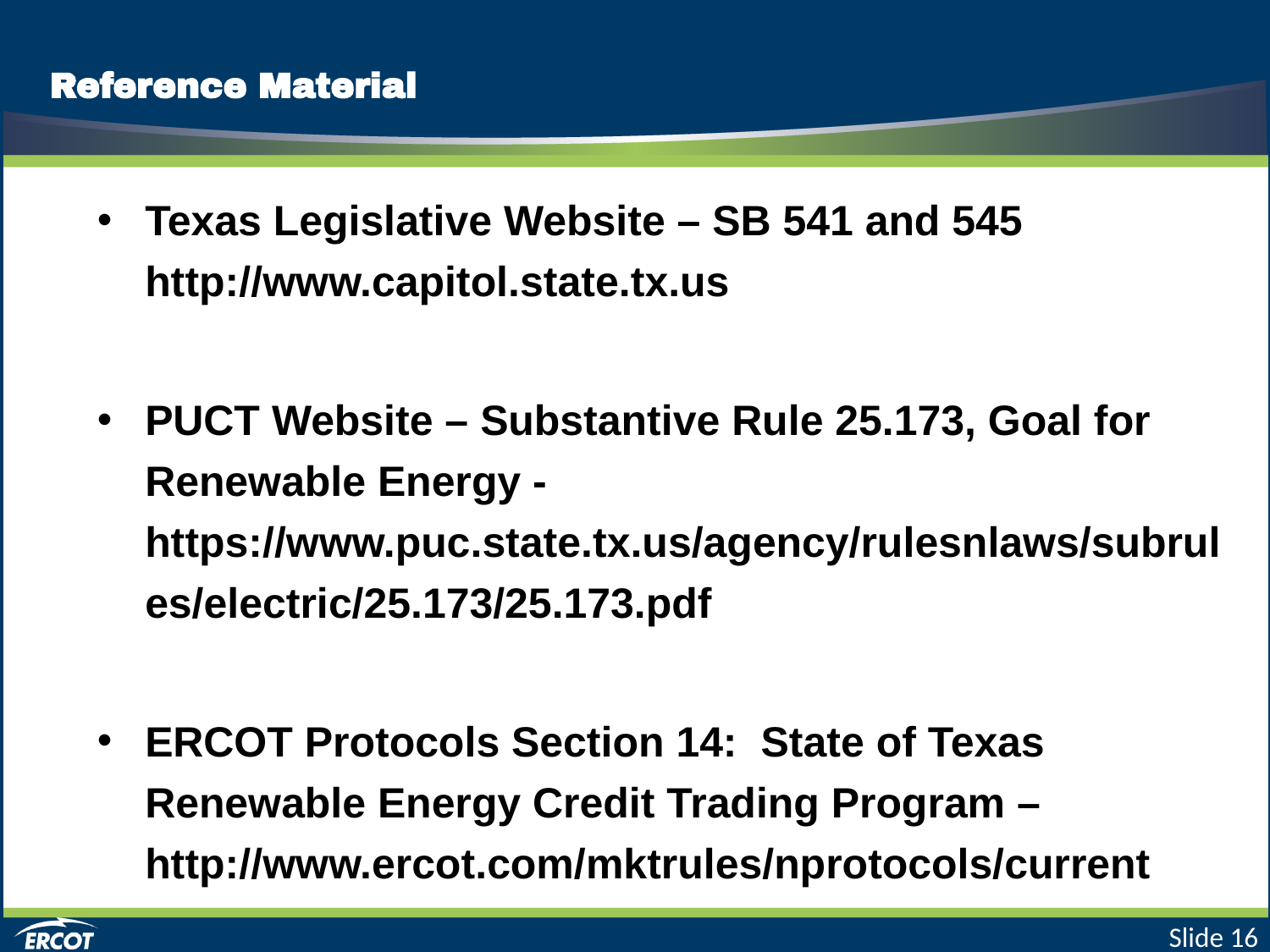

# Reference Material
Texas Legislative Website – SB 541 and 545 http://www.capitol.state.tx.us

PUCT Website – Substantive Rule 25.173, Goal for Renewable Energy - https://www.puc.state.tx.us/agency/rulesnlaws/subrules/electric/25.173/25.173.pdf

ERCOT Protocols Section 14:  State of Texas Renewable Energy Credit Trading Program – http://www.ercot.com/mktrules/nprotocols/current